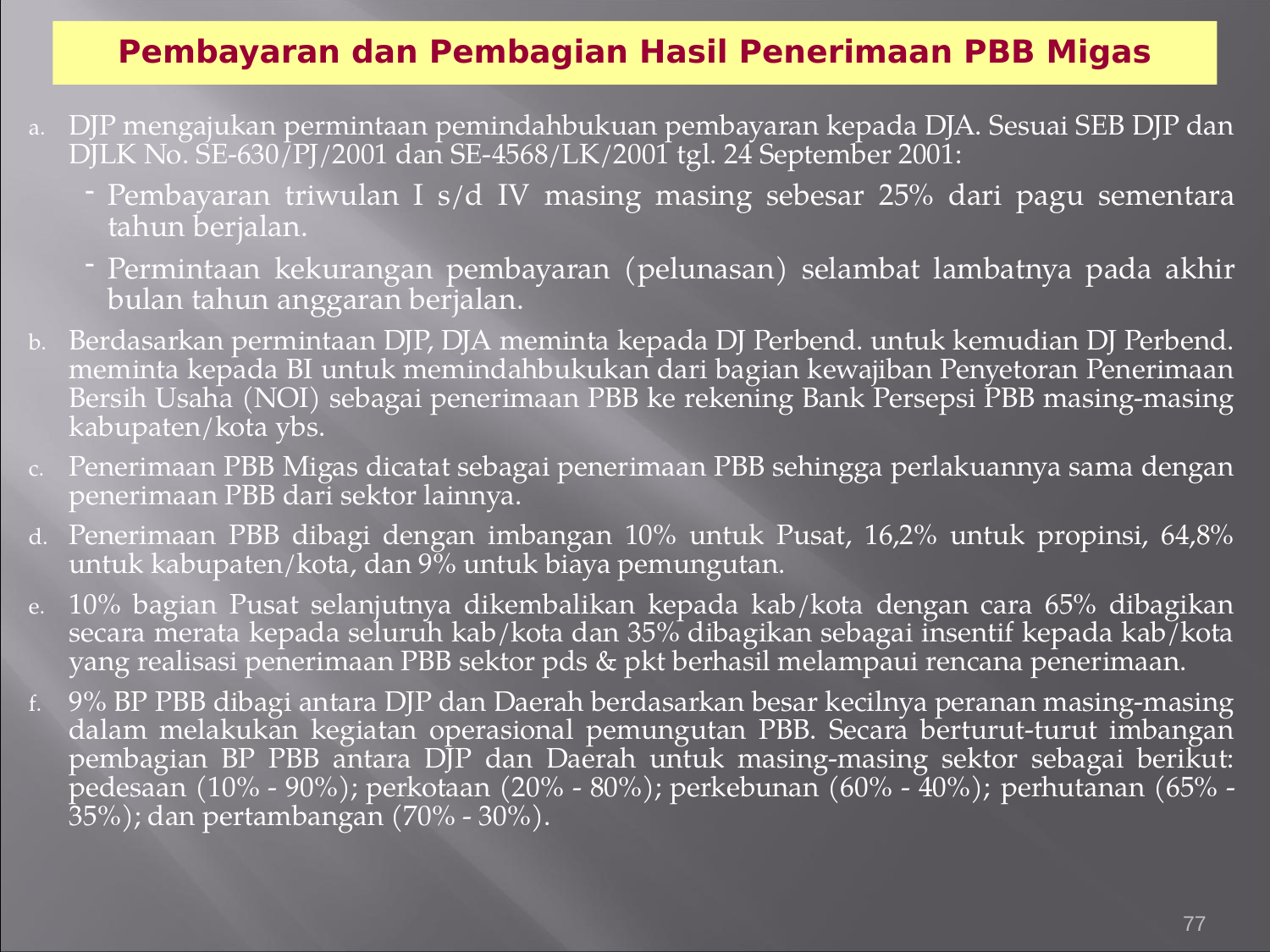

Pembayaran dan Pembagian Hasil Penerimaan PBB Migas
DJP mengajukan permintaan pemindahbukuan pembayaran kepada DJA. Sesuai SEB DJP dan DJLK No. SE-630/PJ/2001 dan SE-4568/LK/2001 tgl. 24 September 2001:
Pembayaran triwulan I s/d IV masing masing sebesar 25% dari pagu sementara tahun berjalan.
Permintaan kekurangan pembayaran (pelunasan) selambat lambatnya pada akhir bulan tahun anggaran berjalan.
Berdasarkan permintaan DJP, DJA meminta kepada DJ Perbend. untuk kemudian DJ Perbend. meminta kepada BI untuk memindahbukukan dari bagian kewajiban Penyetoran Penerimaan Bersih Usaha (NOI) sebagai penerimaan PBB ke rekening Bank Persepsi PBB masing-masing kabupaten/kota ybs.
Penerimaan PBB Migas dicatat sebagai penerimaan PBB sehingga perlakuannya sama dengan penerimaan PBB dari sektor lainnya.
Penerimaan PBB dibagi dengan imbangan 10% untuk Pusat, 16,2% untuk propinsi, 64,8% untuk kabupaten/kota, dan 9% untuk biaya pemungutan.
10% bagian Pusat selanjutnya dikembalikan kepada kab/kota dengan cara 65% dibagikan secara merata kepada seluruh kab/kota dan 35% dibagikan sebagai insentif kepada kab/kota yang realisasi penerimaan PBB sektor pds & pkt berhasil melampaui rencana penerimaan.
9% BP PBB dibagi antara DJP dan Daerah berdasarkan besar kecilnya peranan masing-masing dalam melakukan kegiatan operasional pemungutan PBB. Secara berturut-turut imbangan pembagian BP PBB antara DJP dan Daerah untuk masing-masing sektor sebagai berikut: pedesaan (10% - 90%); perkotaan (20% - 80%); perkebunan (60% - 40%); perhutanan (65% - 35%); dan pertambangan (70% - 30%).
77